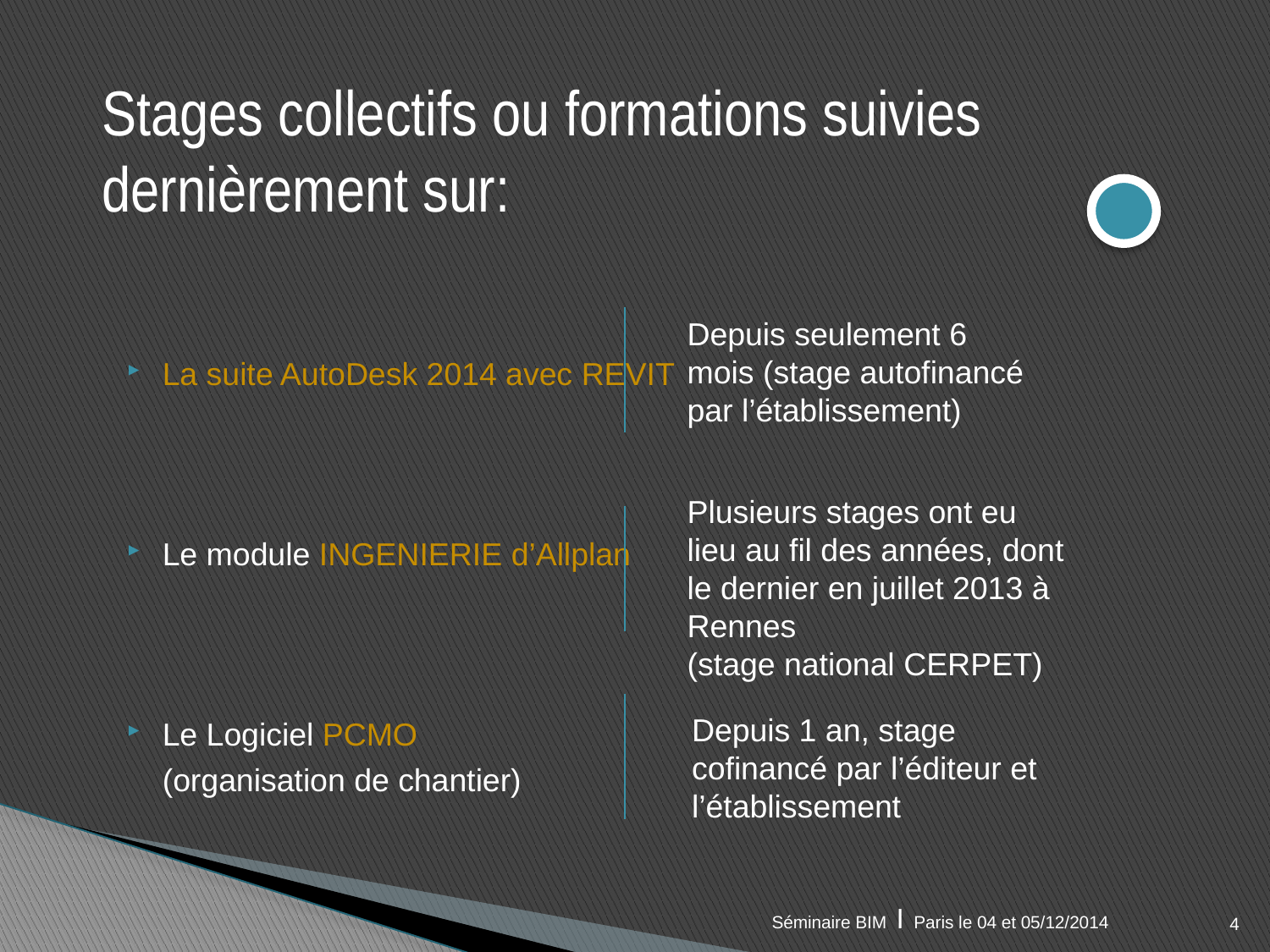

Stages collectifs ou formations suivies dernièrement sur:

Depuis seulement 6 mois (stage autofinancé par l’établissement)
La suite AutoDesk 2014 avec REVIT

Le module INGENIERIE d’Allplan

Le Logiciel PCMO
    (organisation de chantier)

Plusieurs stages ont eu lieu au fil des années, dont le dernier en juillet 2013 à Rennes
(stage national CERPET)
Depuis 1 an, stage cofinancé par l’éditeur et l’établissement
Séminaire BIM  I  Paris le 04 et 05/12/2014
4